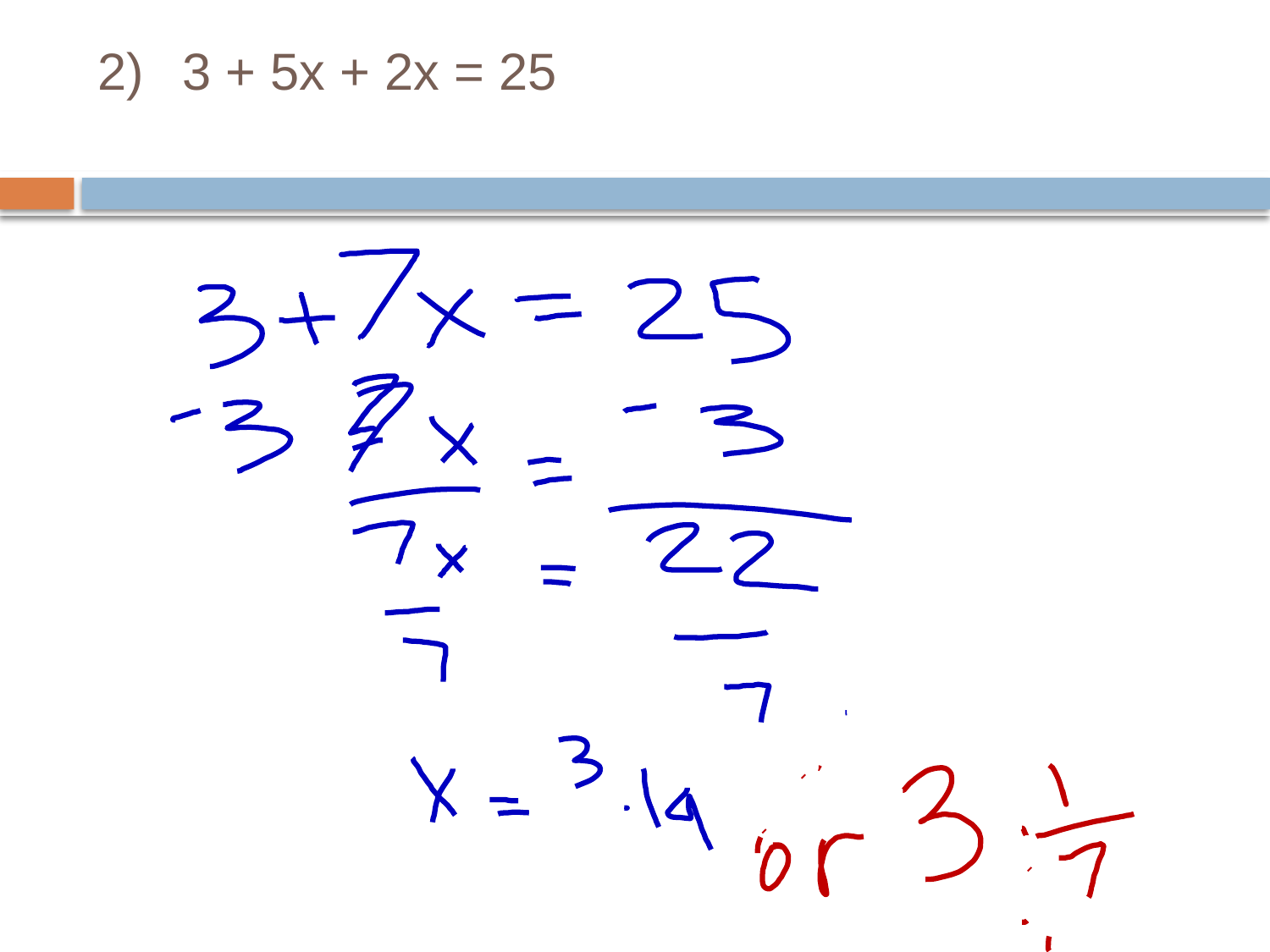

# 2)	3 + 5x + 2x = 25